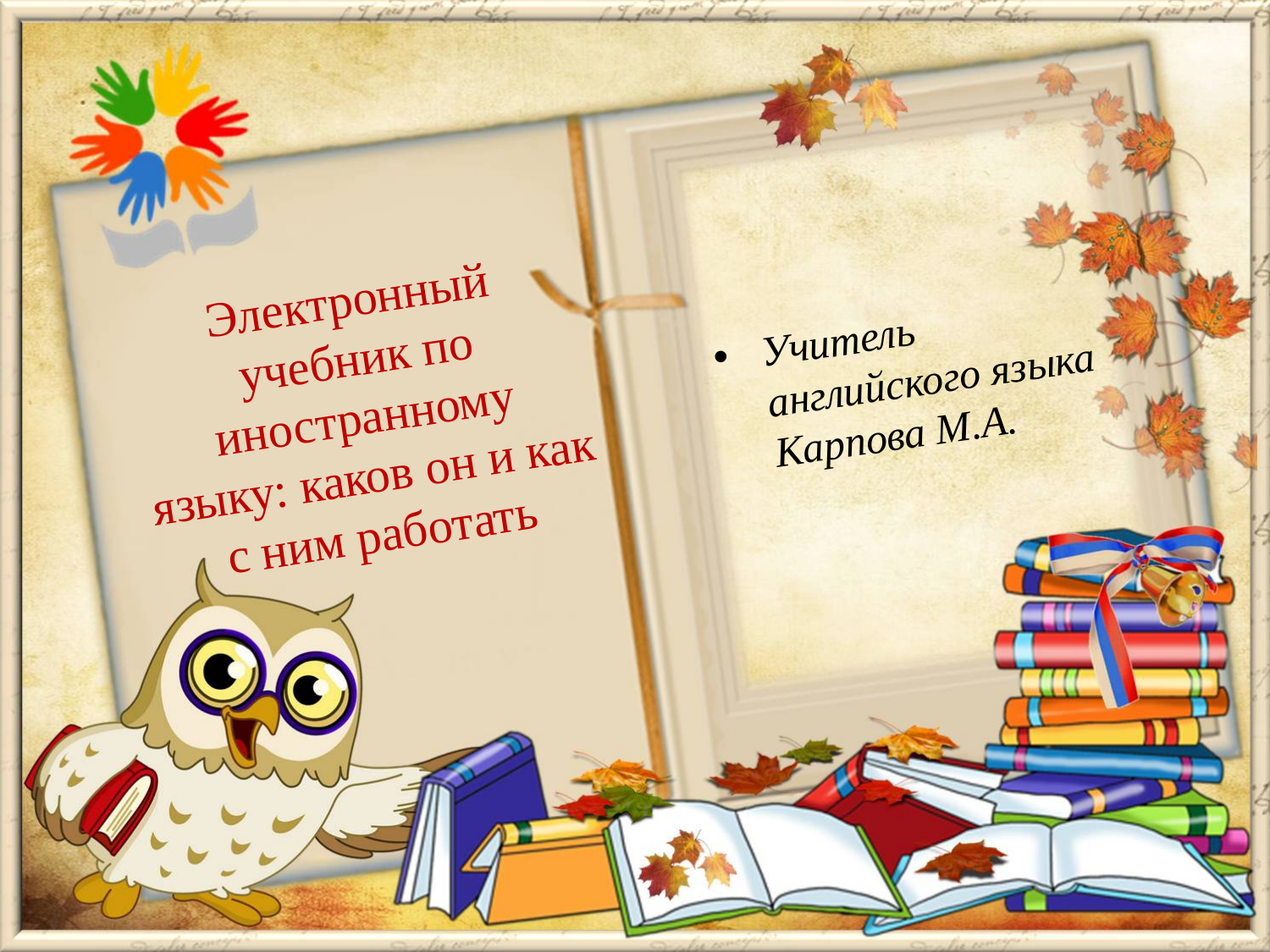

Электронный учебник по иностранному языку: каков он и как с ним работать
Учитель английского языка Карпова М.А.